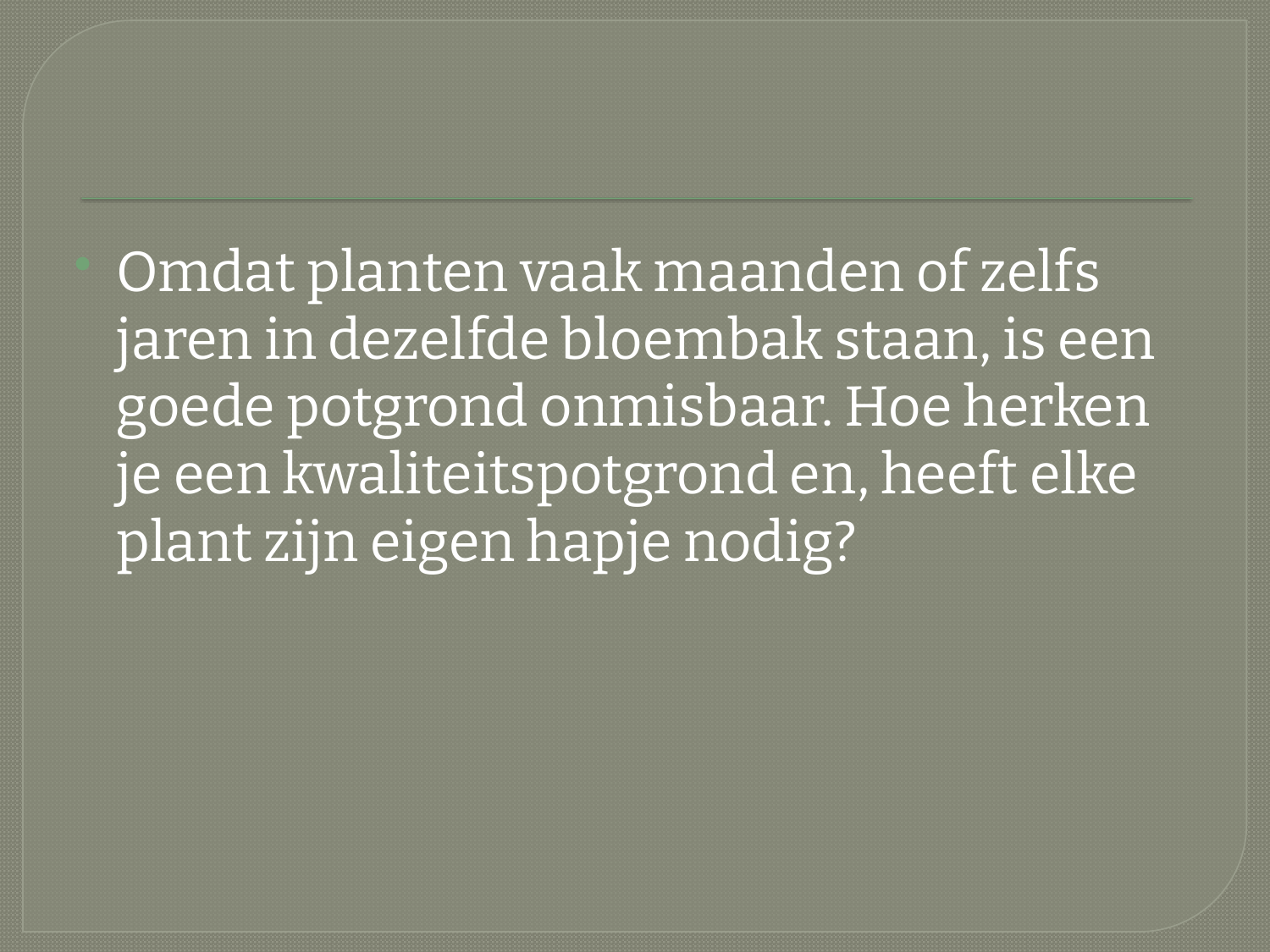

#
Omdat planten vaak maanden of zelfs jaren in dezelfde bloembak staan, is een goede potgrond onmisbaar. Hoe herken je een kwaliteitspotgrond en, heeft elke plant zijn eigen hapje nodig?